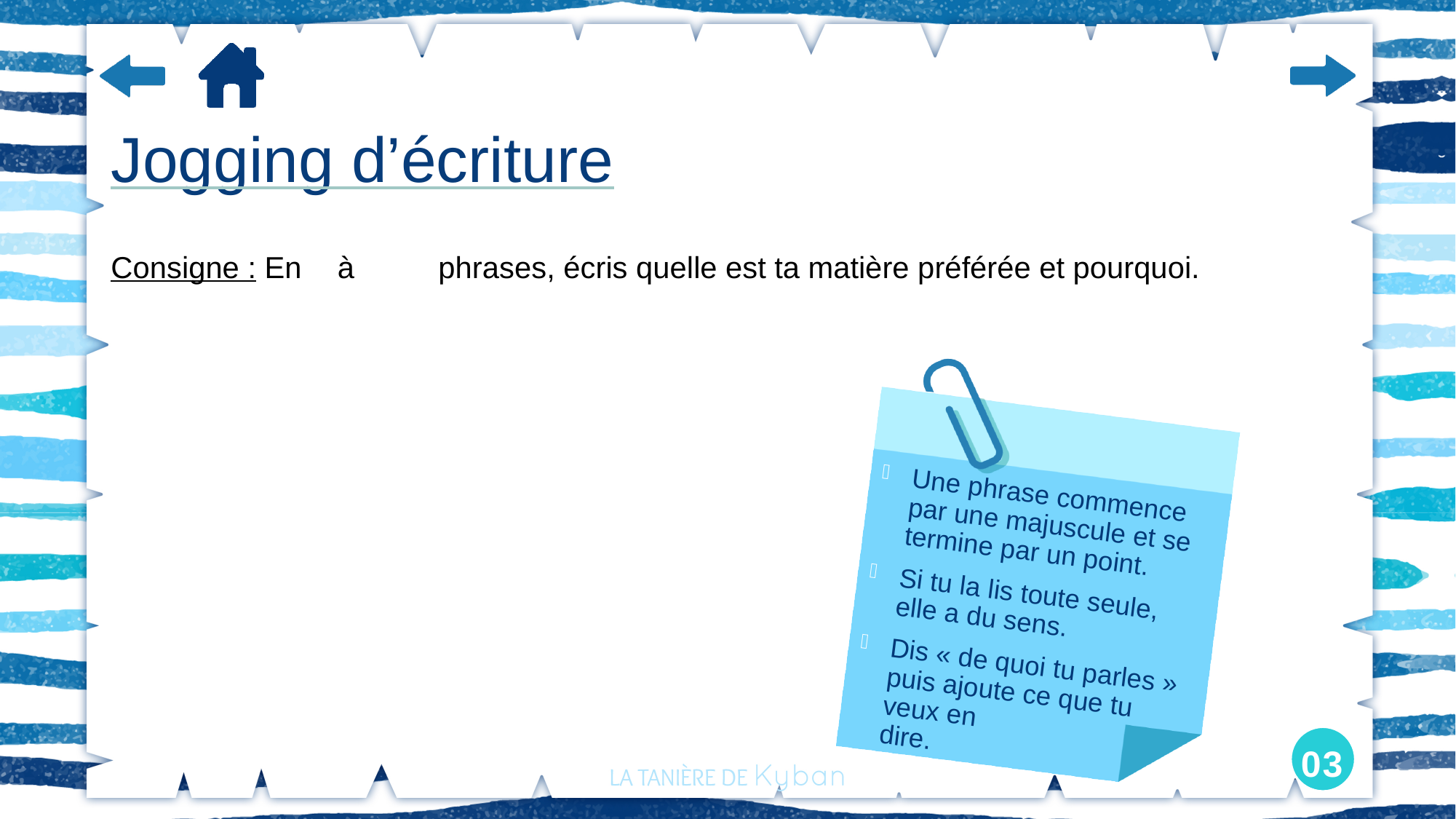

# Jogging d’écriture
Consigne : En 	 à 	phrases, écris quelle est ta matière préférée et pourquoi.
Une phrase commence par une majuscule et se termine par un point.
Si tu la lis toute seule, elle a du sens.
Dis « de quoi tu parles » puis ajoute ce que tu veux en
dire.
03